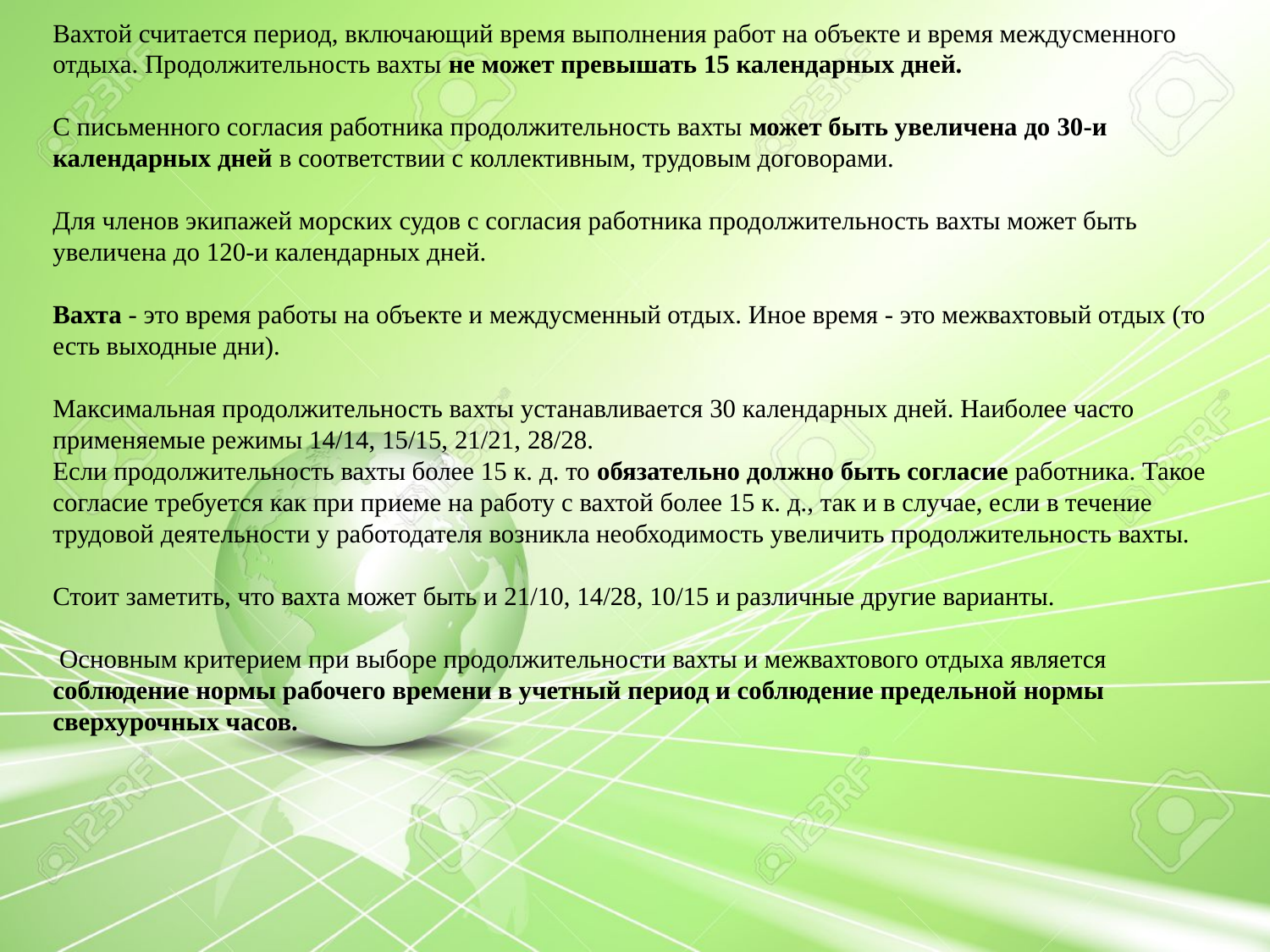

Вахтой считается период, включающий время выполнения работ на объекте и время междусменного отдыха. Продолжительность вахты не может превышать 15 календарных дней.

С письменного согласия работника продолжительность вахты может быть увеличена до 30-и календарных дней в соответствии с коллективным, трудовым договорами.

Для членов экипажей морских судов с согласия работника продолжительность вахты может быть увеличена до 120-и календарных дней.

Вахта - это время работы на объекте и междусменный отдых. Иное время - это межвахтовый отдых (то есть выходные дни).

Максимальная продолжительность вахты устанавливается 30 календарных дней. Наиболее часто применяемые режимы 14/14, 15/15, 21/21, 28/28.
Если продолжительность вахты более 15 к. д. то обязательно должно быть согласие работника. Такое согласие требуется как при приеме на работу с вахтой более 15 к. д., так и в случае, если в течение трудовой деятельности у работодателя возникла необходимость увеличить продолжительность вахты.

Стоит заметить, что вахта может быть и 21/10, 14/28, 10/15 и различные другие варианты.

 Основным критерием при выборе продолжительности вахты и межвахтового отдыха является соблюдение нормы рабочего времени в учетный период и соблюдение предельной нормы сверхурочных часов.